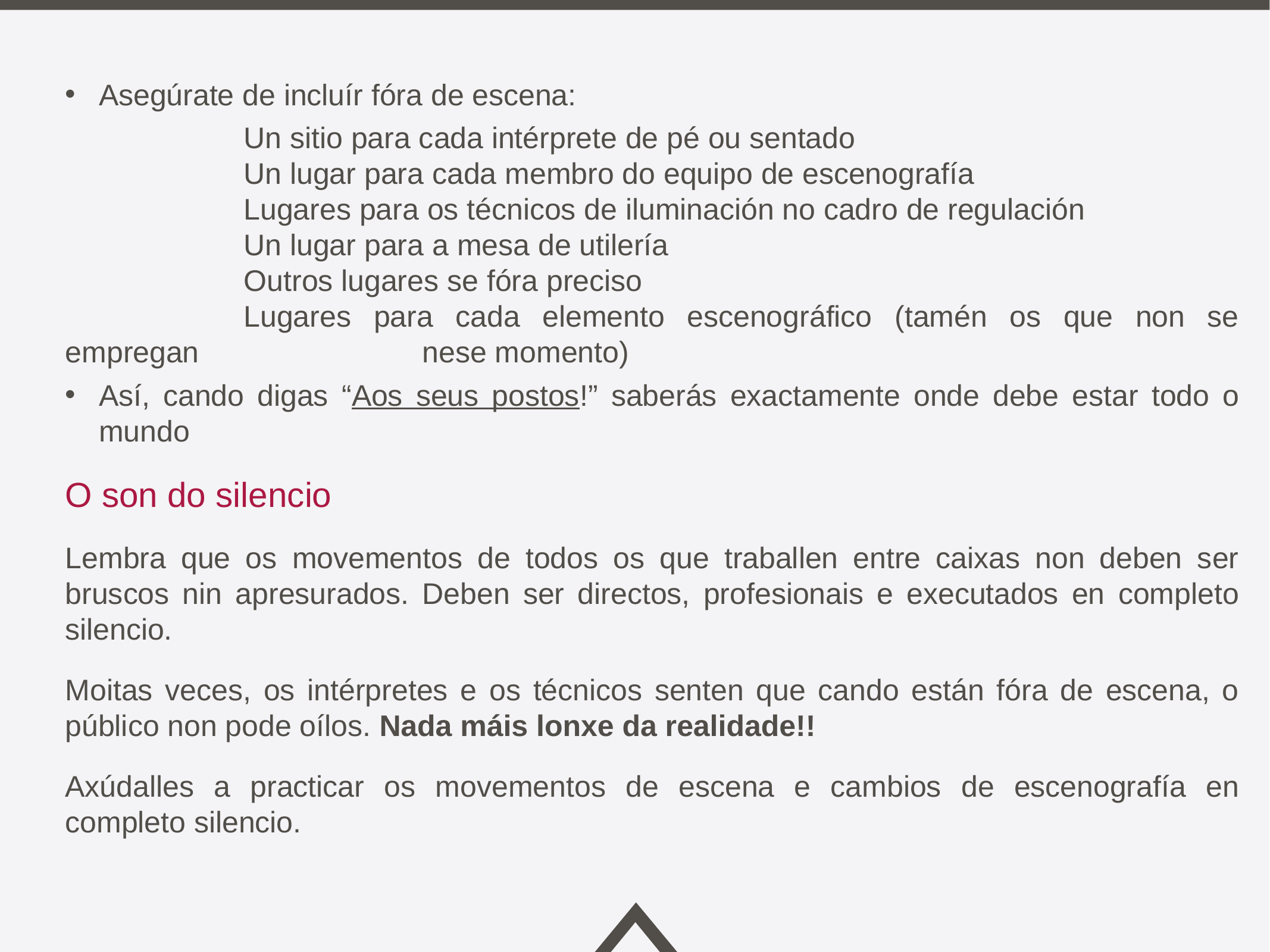

Asegúrate de incluír fóra de escena:
		Un sitio para cada intérprete de pé ou sentado
		Un lugar para cada membro do equipo de escenografía
		Lugares para os técnicos de iluminación no cadro de regulación
		Un lugar para a mesa de utilería
		Outros lugares se fóra preciso
		Lugares para cada elemento escenográfico (tamén os que non se empregan 			nese momento)
Así, cando digas “Aos seus postos!” saberás exactamente onde debe estar todo o mundo
O son do silencio
Lembra que os movementos de todos os que traballen entre caixas non deben ser bruscos nin apresurados. Deben ser directos, profesionais e executados en completo silencio.
Moitas veces, os intérpretes e os técnicos senten que cando están fóra de escena, o público non pode oílos. Nada máis lonxe da realidade!!
Axúdalles a practicar os movementos de escena e cambios de escenografía en completo silencio.